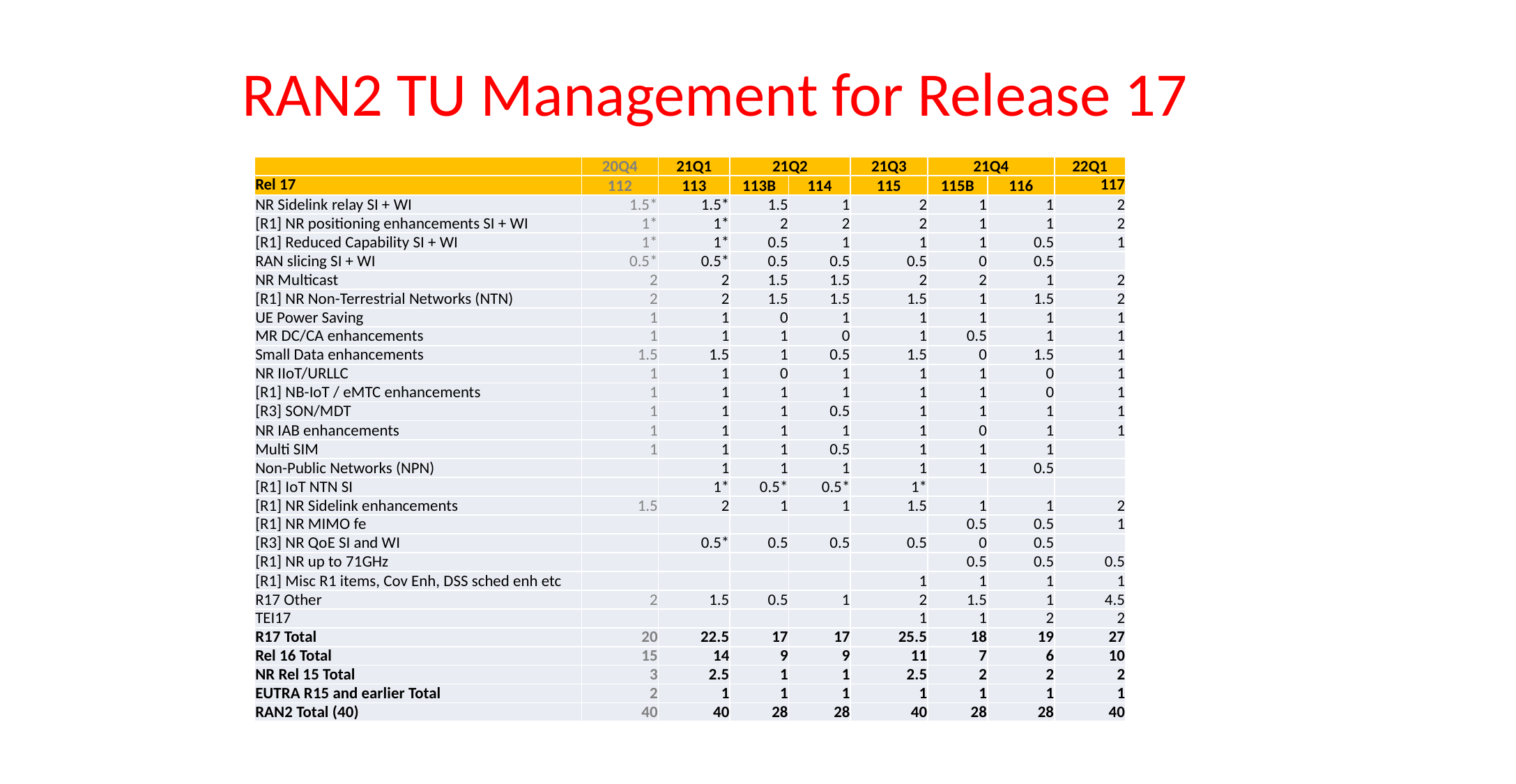

# RAN2 TU Management for Release 17
|  | 20Q4 | 21Q1 | 21Q2 |  | 21Q3 | 21Q4 |  | 22Q1 |
| --- | --- | --- | --- | --- | --- | --- | --- | --- |
| Rel 17 | 112 | 113 | 113B | 114 | 115 | 115B | 116 | 117 |
| NR Sidelink relay SI + WI | 1.5\* | 1.5\* | 1.5 | 1 | 2 | 1 | 1 | 2 |
| [R1] NR positioning enhancements SI + WI | 1\* | 1\* | 2 | 2 | 2 | 1 | 1 | 2 |
| [R1] Reduced Capability SI + WI | 1\* | 1\* | 0.5 | 1 | 1 | 1 | 0.5 | 1 |
| RAN slicing SI + WI | 0.5\* | 0.5\* | 0.5 | 0.5 | 0.5 | 0 | 0.5 |  |
| NR Multicast | 2 | 2 | 1.5 | 1.5 | 2 | 2 | 1 | 2 |
| [R1] NR Non-Terrestrial Networks (NTN) | 2 | 2 | 1.5 | 1.5 | 1.5 | 1 | 1.5 | 2 |
| UE Power Saving | 1 | 1 | 0 | 1 | 1 | 1 | 1 | 1 |
| MR DC/CA enhancements | 1 | 1 | 1 | 0 | 1 | 0.5 | 1 | 1 |
| Small Data enhancements | 1.5 | 1.5 | 1 | 0.5 | 1.5 | 0 | 1.5 | 1 |
| NR IIoT/URLLC | 1 | 1 | 0 | 1 | 1 | 1 | 0 | 1 |
| [R1] NB-IoT / eMTC enhancements | 1 | 1 | 1 | 1 | 1 | 1 | 0 | 1 |
| [R3] SON/MDT | 1 | 1 | 1 | 0.5 | 1 | 1 | 1 | 1 |
| NR IAB enhancements | 1 | 1 | 1 | 1 | 1 | 0 | 1 | 1 |
| Multi SIM | 1 | 1 | 1 | 0.5 | 1 | 1 | 1 |  |
| Non-Public Networks (NPN) |  | 1 | 1 | 1 | 1 | 1 | 0.5 |  |
| [R1] IoT NTN SI |  | 1\* | 0.5\* | 0.5\* | 1\* |  |  |  |
| [R1] NR Sidelink enhancements | 1.5 | 2 | 1 | 1 | 1.5 | 1 | 1 | 2 |
| [R1] NR MIMO fe |  |  |  |  |  | 0.5 | 0.5 | 1 |
| [R3] NR QoE SI and WI |  | 0.5\* | 0.5 | 0.5 | 0.5 | 0 | 0.5 |  |
| [R1] NR up to 71GHz |  |  |  |  |  | 0.5 | 0.5 | 0.5 |
| [R1] Misc R1 items, Cov Enh, DSS sched enh etc |  |  |  |  | 1 | 1 | 1 | 1 |
| R17 Other | 2 | 1.5 | 0.5 | 1 | 2 | 1.5 | 1 | 4.5 |
| TEI17 |  |  |  |  | 1 | 1 | 2 | 2 |
| R17 Total | 20 | 22.5 | 17 | 17 | 25.5 | 18 | 19 | 27 |
| Rel 16 Total | 15 | 14 | 9 | 9 | 11 | 7 | 6 | 10 |
| NR Rel 15 Total | 3 | 2.5 | 1 | 1 | 2.5 | 2 | 2 | 2 |
| EUTRA R15 and earlier Total | 2 | 1 | 1 | 1 | 1 | 1 | 1 | 1 |
| RAN2 Total (40) | 40 | 40 | 28 | 28 | 40 | 28 | 28 | 40 |